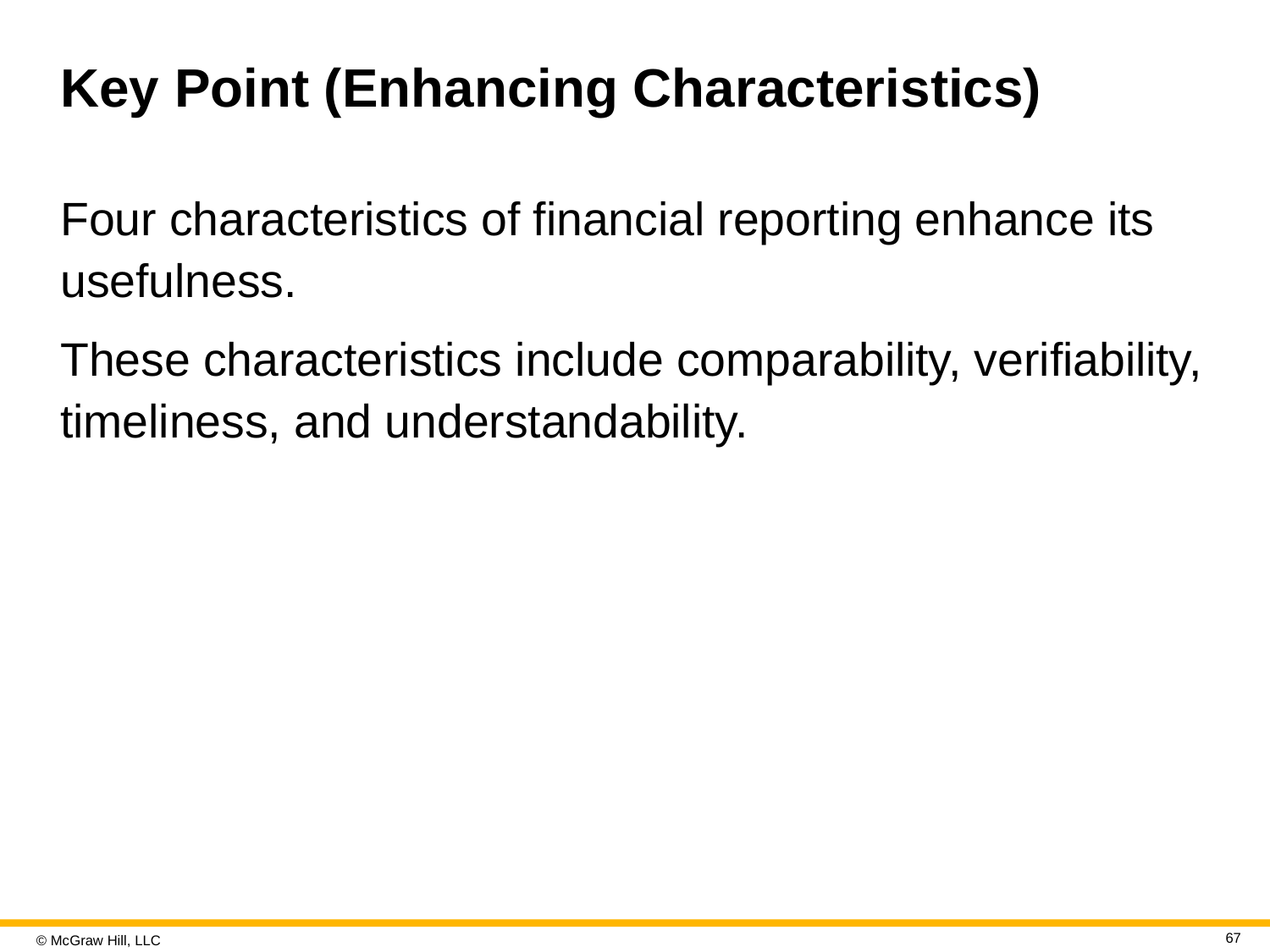

# Key Point (Enhancing Characteristics)
Four characteristics of financial reporting enhance its usefulness.
These characteristics include comparability, verifiability, timeliness, and understandability.
67